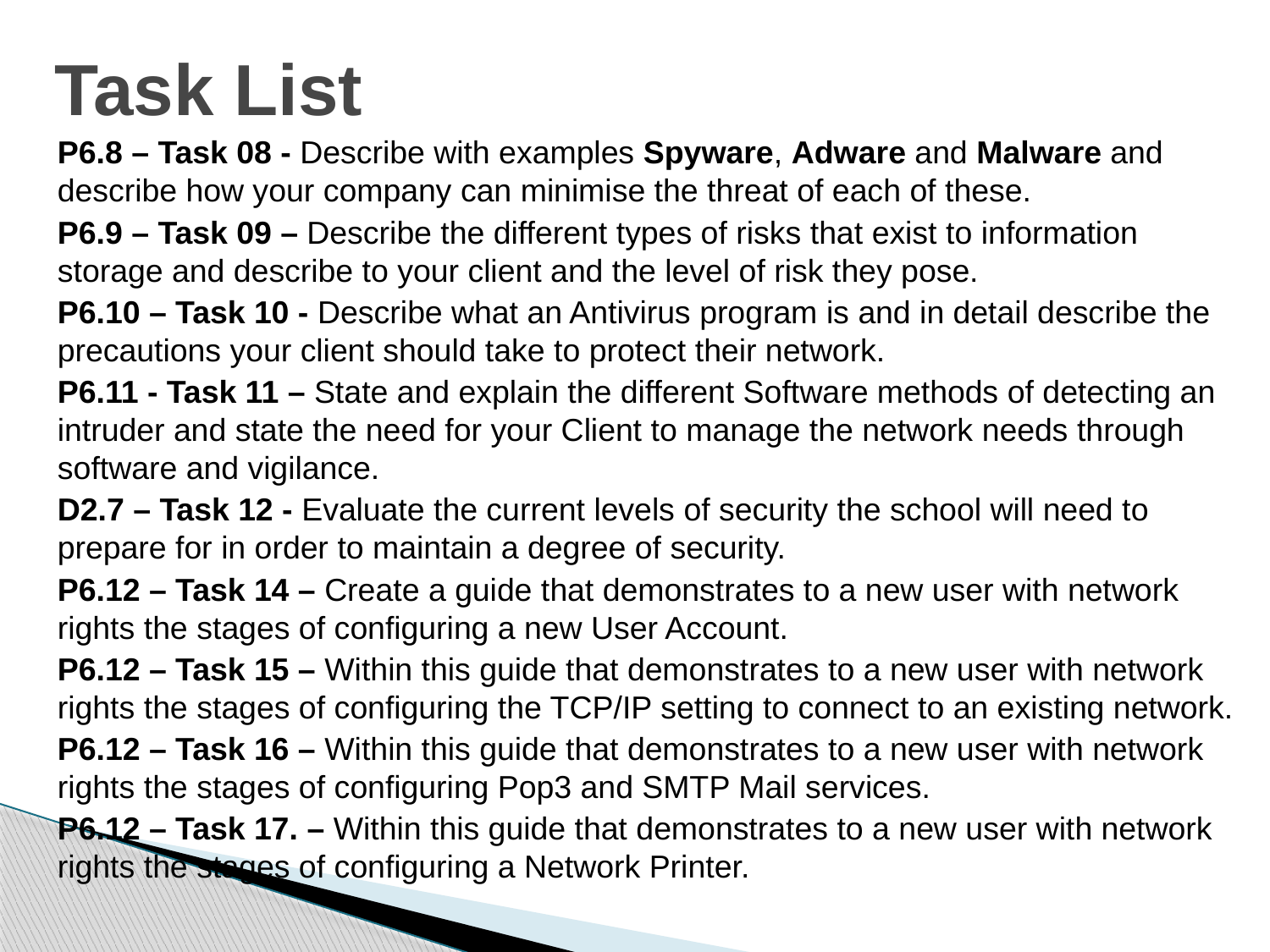

# Task List
P6.8 – Task 08 - Describe with examples Spyware, Adware and Malware and describe how your company can minimise the threat of each of these.
P6.9 – Task 09 – Describe the different types of risks that exist to information storage and describe to your client and the level of risk they pose.
P6.10 – Task 10 - Describe what an Antivirus program is and in detail describe the precautions your client should take to protect their network.
P6.11 - Task 11 – State and explain the different Software methods of detecting an intruder and state the need for your Client to manage the network needs through software and vigilance.
D2.7 – Task 12 - Evaluate the current levels of security the school will need to prepare for in order to maintain a degree of security.
P6.12 – Task 14 – Create a guide that demonstrates to a new user with network rights the stages of configuring a new User Account.
P6.12 – Task 15 – Within this guide that demonstrates to a new user with network rights the stages of configuring the TCP/IP setting to connect to an existing network.
P6.12 – Task 16 – Within this guide that demonstrates to a new user with network rights the stages of configuring Pop3 and SMTP Mail services.
P6.12 – Task 17. – Within this guide that demonstrates to a new user with network rights the stages of configuring a Network Printer.